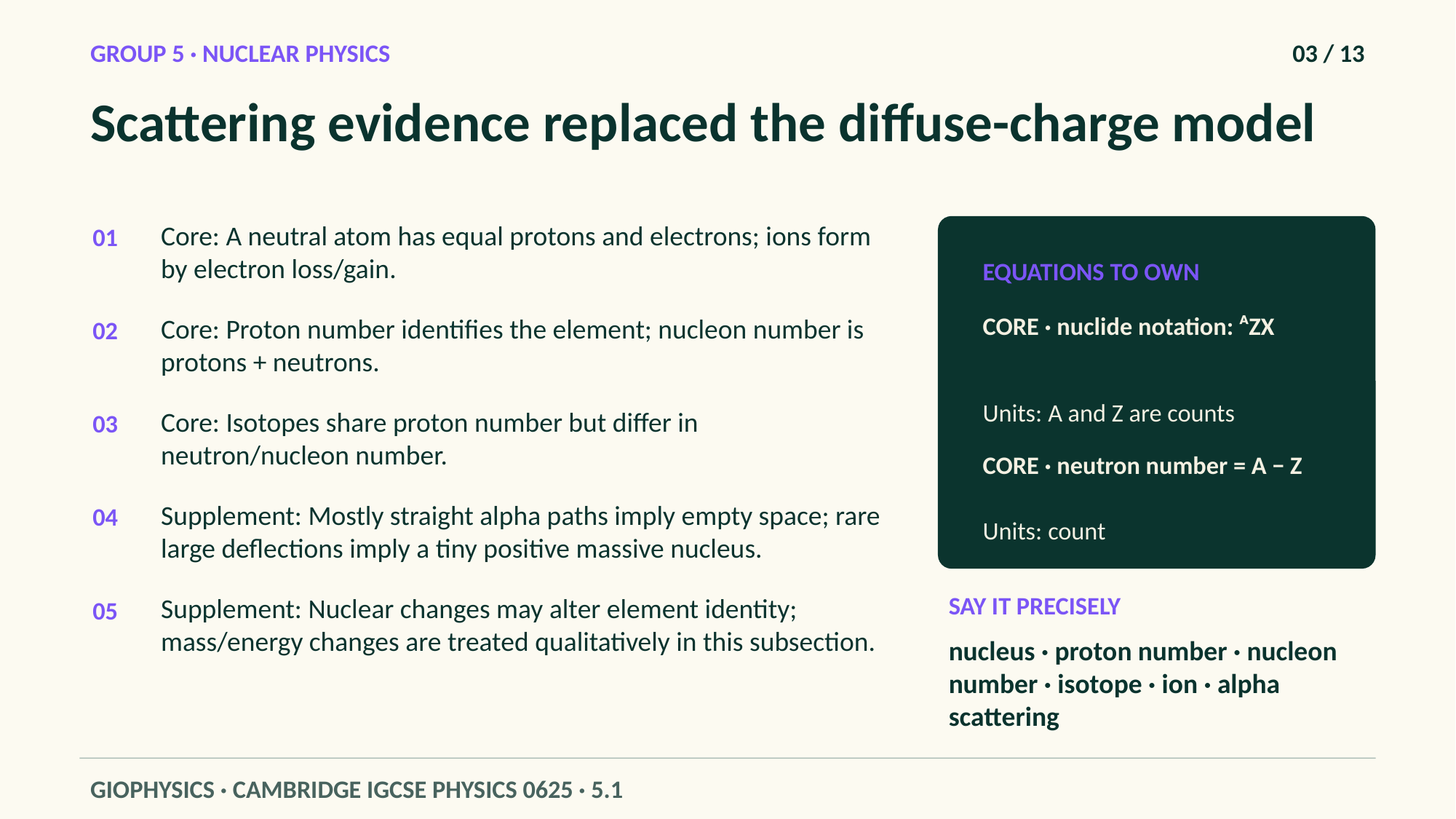

GROUP 5 · NUCLEAR PHYSICS
03 / 13
Scattering evidence replaced the diffuse-charge model
Core: A neutral atom has equal protons and electrons; ions form by electron loss/gain.
01

EQUATIONS TO OWN
CORE · nuclide notation: ᴬZX
Core: Proton number identifies the element; nucleon number is protons + neutrons.
02
Units: A and Z are counts
Core: Isotopes share proton number but differ in neutron/nucleon number.
03
CORE · neutron number = A − Z
Supplement: Mostly straight alpha paths imply empty space; rare large deflections imply a tiny positive massive nucleus.
04
Units: count
SAY IT PRECISELY
Supplement: Nuclear changes may alter element identity; mass/energy changes are treated qualitatively in this subsection.
05
nucleus · proton number · nucleon number · isotope · ion · alpha scattering

GIOPHYSICS · CAMBRIDGE IGCSE PHYSICS 0625 · 5.1